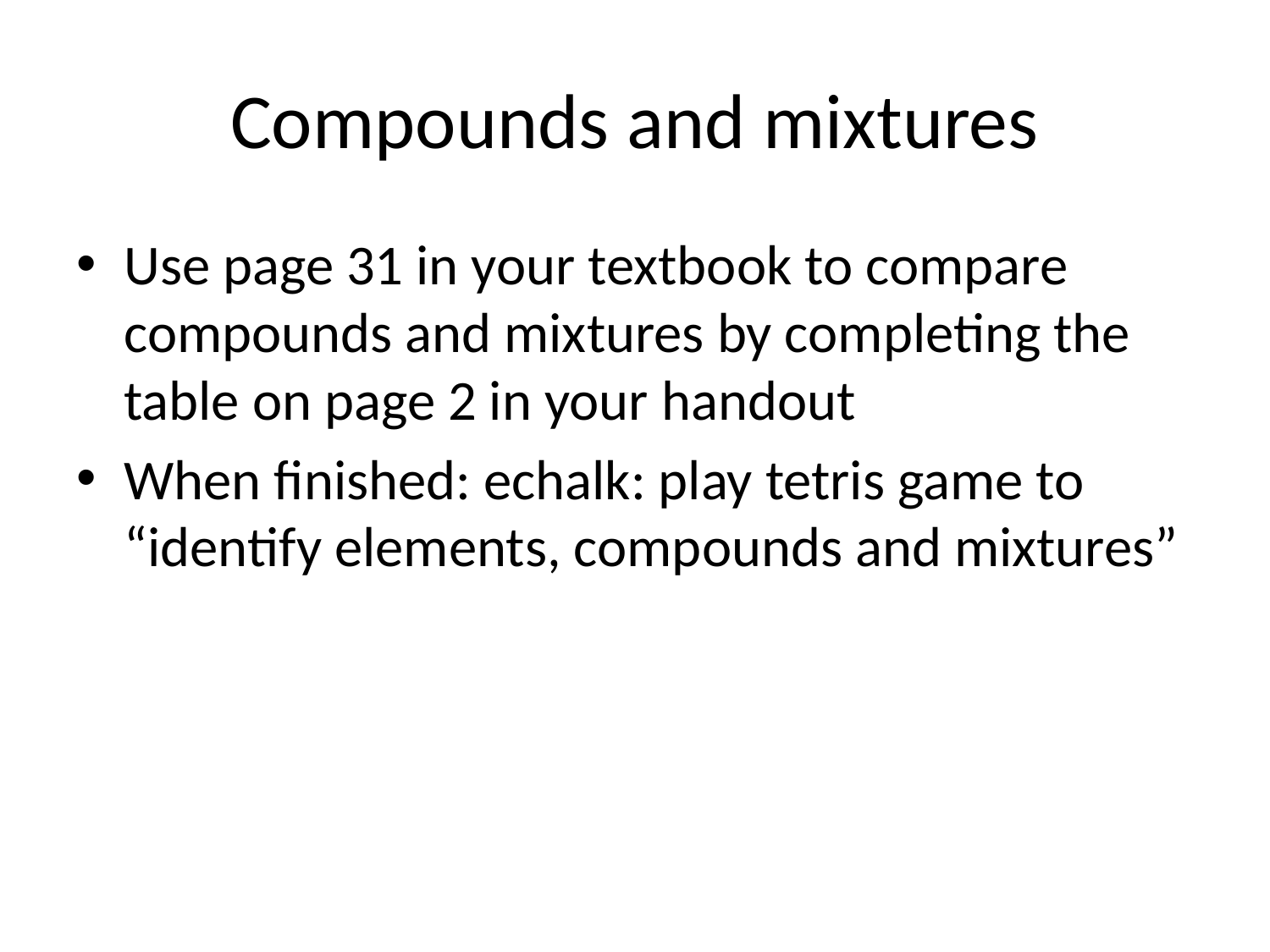

# Compounds and mixtures
Use page 31 in your textbook to compare compounds and mixtures by completing the table on page 2 in your handout
When finished: echalk: play tetris game to “identify elements, compounds and mixtures”